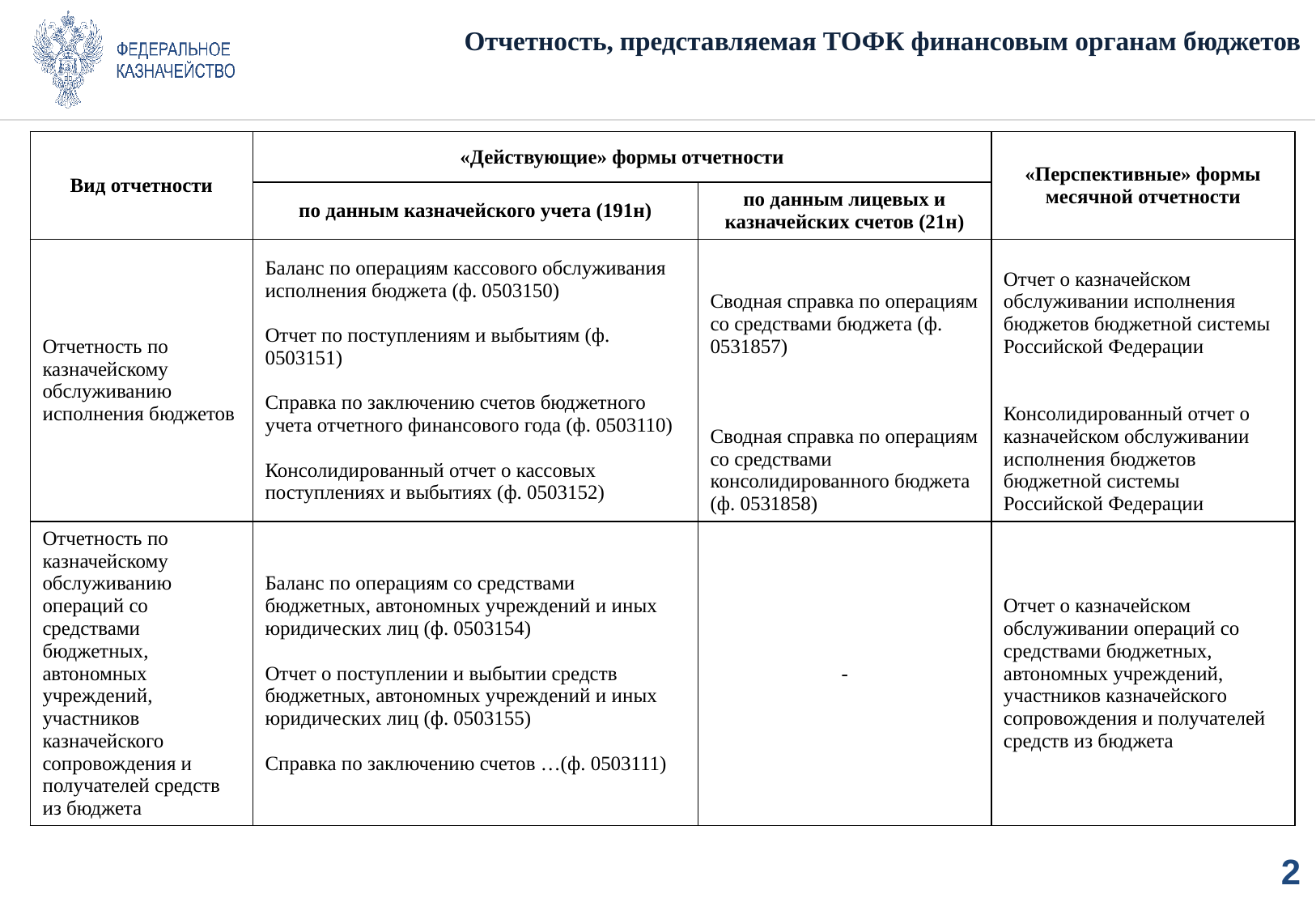

Отчетность, представляемая ТОФК финансовым органам бюджетов
| Вид отчетности | «Действующие» формы отчетности |  | «Перспективные» формы месячной отчетности |
| --- | --- | --- | --- |
|  | по данным казначейского учета (191н) | по данным лицевых и казначейских счетов (21н) |  |
| Отчетность по казначейскому обслуживанию исполнения бюджетов | Баланс по операциям кассового обслуживания исполнения бюджета (ф. 0503150) Отчет по поступлениям и выбытиям (ф. 0503151) Справка по заключению счетов бюджетного учета отчетного финансового года (ф. 0503110) Консолидированный отчет о кассовых поступлениях и выбытиях (ф. 0503152) | Сводная справка по операциям со средствами бюджета (ф. 0531857) Сводная справка по операциям со средствами консолидированного бюджета (ф. 0531858) | Отчет о казначейском обслуживании исполнения бюджетов бюджетной системы Российской Федерации Консолидированный отчет о казначейском обслуживании исполнения бюджетов бюджетной системы Российской Федерации |
| Отчетность по казначейскому обслуживанию операций со средствами бюджетных, автономных учреждений, участников казначейского сопровождения и получателей средств из бюджета | Баланс по операциям со средствами бюджетных, автономных учреждений и иных юридических лиц (ф. 0503154) Отчет о поступлении и выбытии средств бюджетных, автономных учреждений и иных юридических лиц (ф. 0503155) Справка по заключению счетов …(ф. 0503111) | - | Отчет о казначейском обслуживании операций со средствами бюджетных, автономных учреждений, участников казначейского сопровождения и получателей средств из бюджета |
2